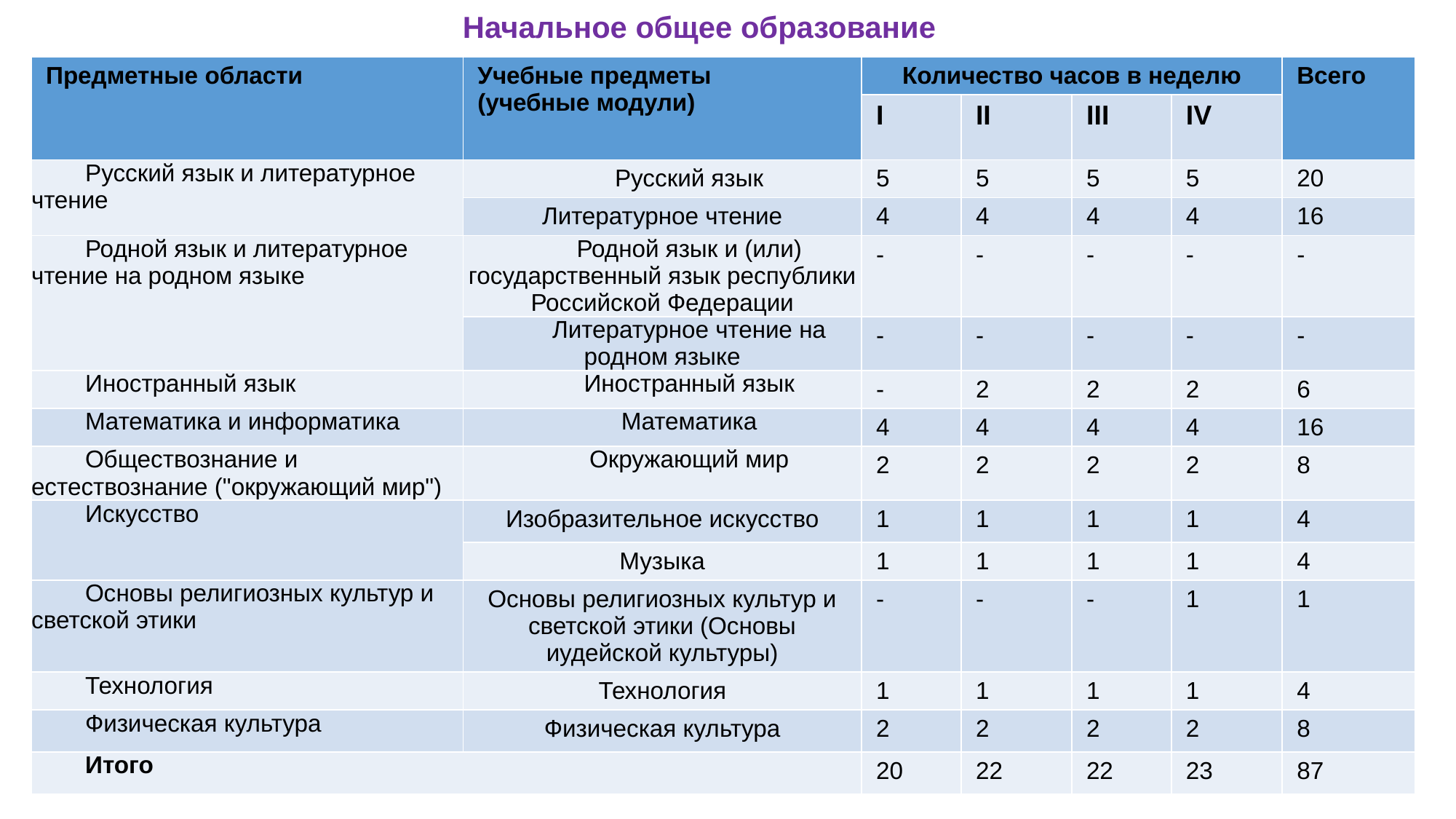

# Начальное общее образование
| Предметные области | Учебные предметы (учебные модули) | Количество часов в неделю |  |  |  | Всего |
| --- | --- | --- | --- | --- | --- | --- |
|  |  | I | II | III | IV |  |
| Русский язык и литературное чтение | Русский язык | 5 | 5 | 5 | 5 | 20 |
|  | Литературное чтение | 4 | 4 | 4 | 4 | 16 |
| Родной язык и литературное чтение на родном языке | Родной язык и (или) государственный язык республики Российской Федерации | - | - | - | - | - |
|  | Литературное чтение на родном языке | - | - | - | - | - |
| Иностранный язык | Иностранный язык | - | 2 | 2 | 2 | 6 |
| Математика и информатика | Математика | 4 | 4 | 4 | 4 | 16 |
| Обществознание и естествознание ("окружающий мир") | Окружающий мир | 2 | 2 | 2 | 2 | 8 |
| Искусство | Изобразительное искусство | 1 | 1 | 1 | 1 | 4 |
|  | Музыка | 1 | 1 | 1 | 1 | 4 |
| Основы религиозных культур и светской этики | Основы религиозных культур и светской этики (Основы иудейской культуры) | - | - | - | 1 | 1 |
| Технология | Технология | 1 | 1 | 1 | 1 | 4 |
| Физическая культура | Физическая культура | 2 | 2 | 2 | 2 | 8 |
| Итого |  | 20 | 22 | 22 | 23 | 87 |